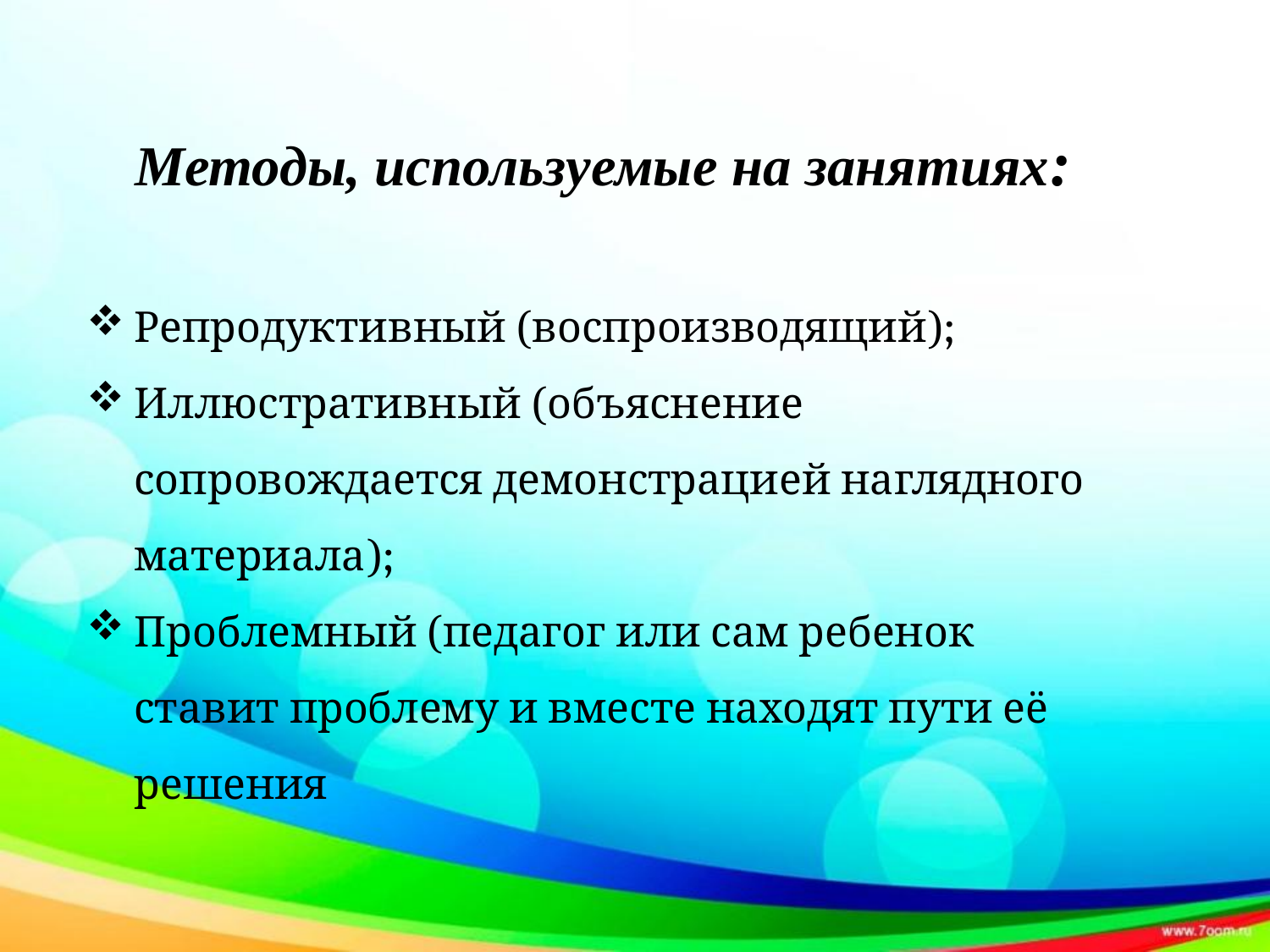

Методы, используемые на занятиях:

Репродуктивный (воспроизводящий);
Иллюстративный (объяснение сопровождается демонстрацией наглядного материала);
Проблемный (педагог или сам ребенок ставит проблему и вместе находят пути её решения